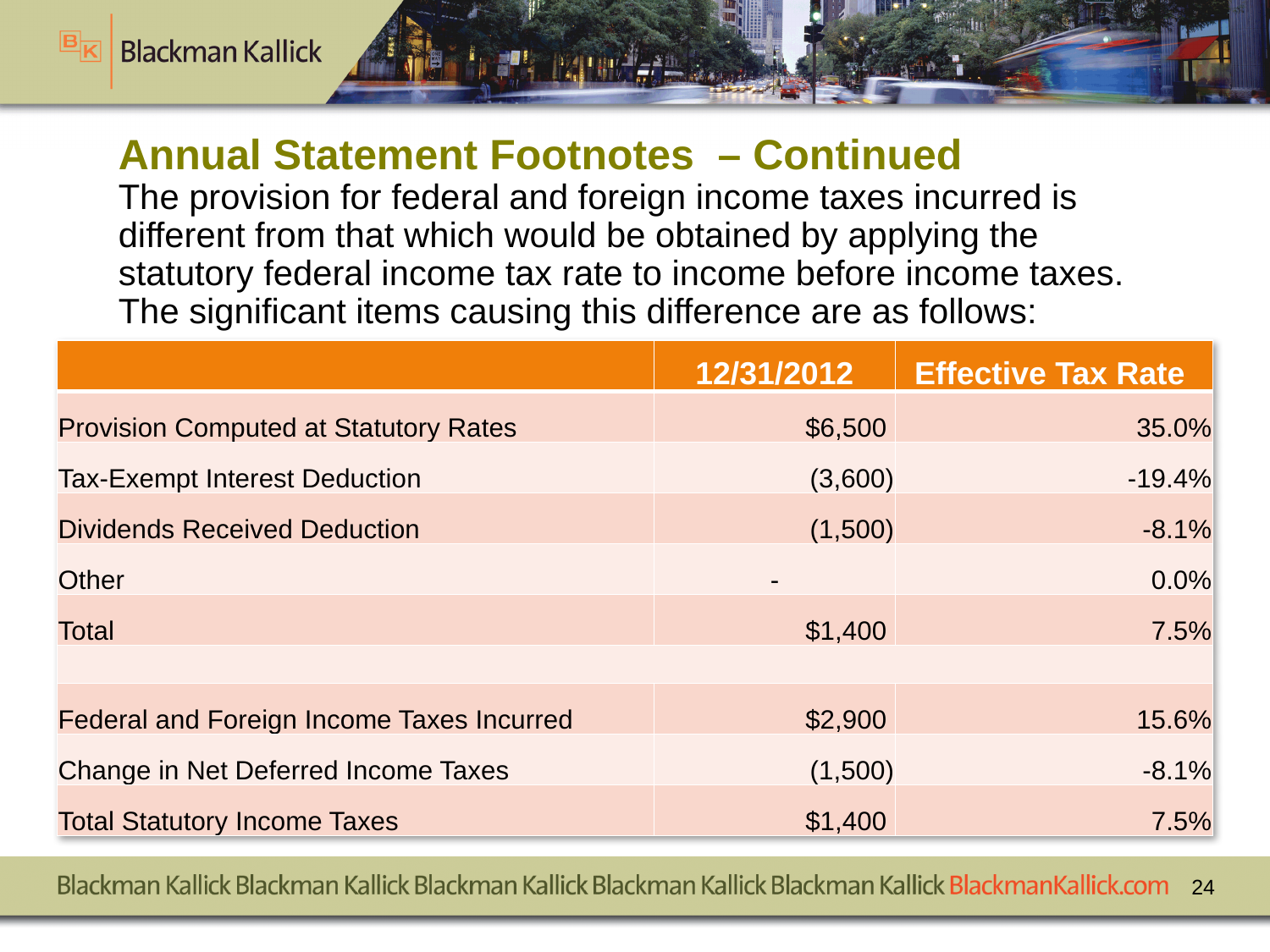

# Annual Statement Footnotes  – Continued The provision for federal and foreign income taxes incurred is different from that which would be obtained by applying the statutory federal income tax rate to income before income taxes. The significant items causing this difference are as follows:
|  | 12/31/2012 | Effective Tax Rate |
| --- | --- | --- |
| Provision Computed at Statutory Rates | $6,500 | 35.0% |
| Tax-Exempt Interest Deduction | (3,600) | -19.4% |
| Dividends Received Deduction | (1,500) | -8.1% |
| Other | - | 0.0% |
| Total | $1,400 | 7.5% |
|  |  |  |
| Federal and Foreign Income Taxes Incurred | $2,900 | 15.6% |
| Change in Net Deferred Income Taxes | (1,500) | -8.1% |
| Total Statutory Income Taxes | $1,400 | 7.5% |